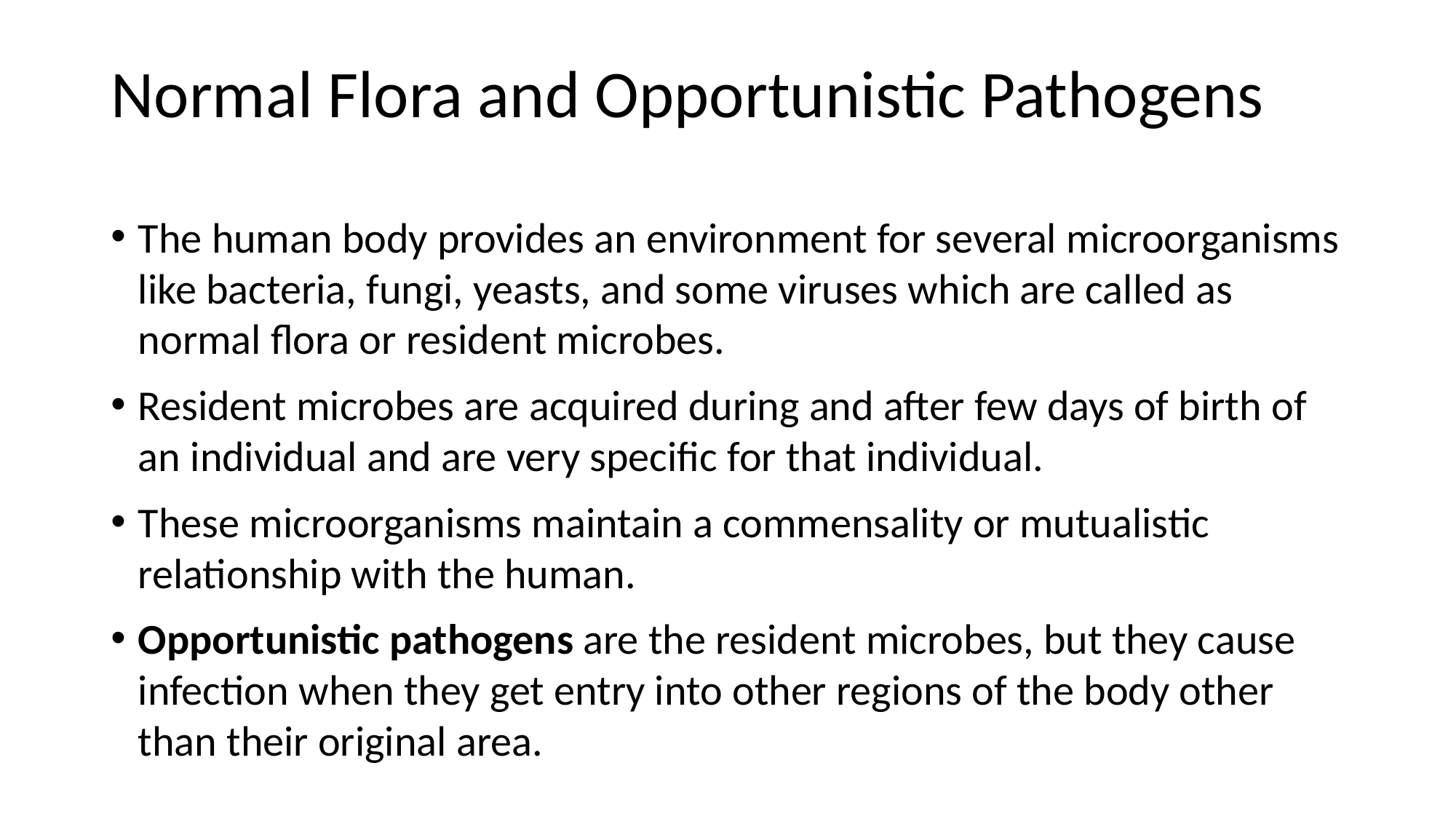

# Normal Flora and Opportunistic Pathogens
The human body provides an environment for several microorganisms like bacteria, fungi, yeasts, and some viruses which are called as normal flora or resident microbes.
Resident microbes are acquired during and after few days of birth of an individual and are very specific for that individual.
These microorganisms maintain a commensality or mutualistic relationship with the human.
Opportunistic pathogens are the resident microbes, but they cause infection when they get entry into other regions of the body other than their original area.